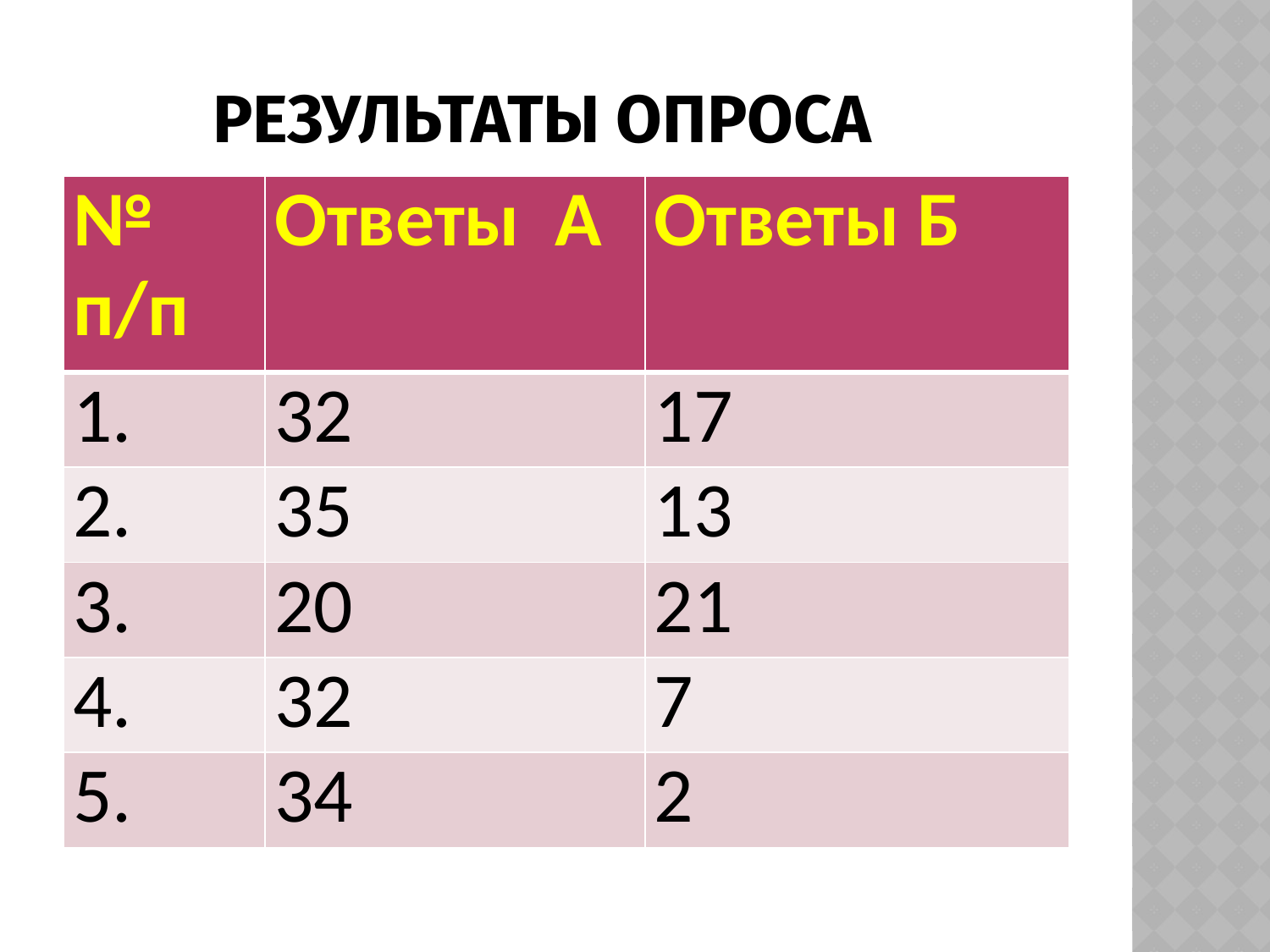

# Результаты опроса
| № п/п | Ответы А | Ответы Б |
| --- | --- | --- |
| 1. | 32 | 17 |
| 2. | 35 | 13 |
| 3. | 20 | 21 |
| 4. | 32 | 7 |
| 5. | 34 | 2 |